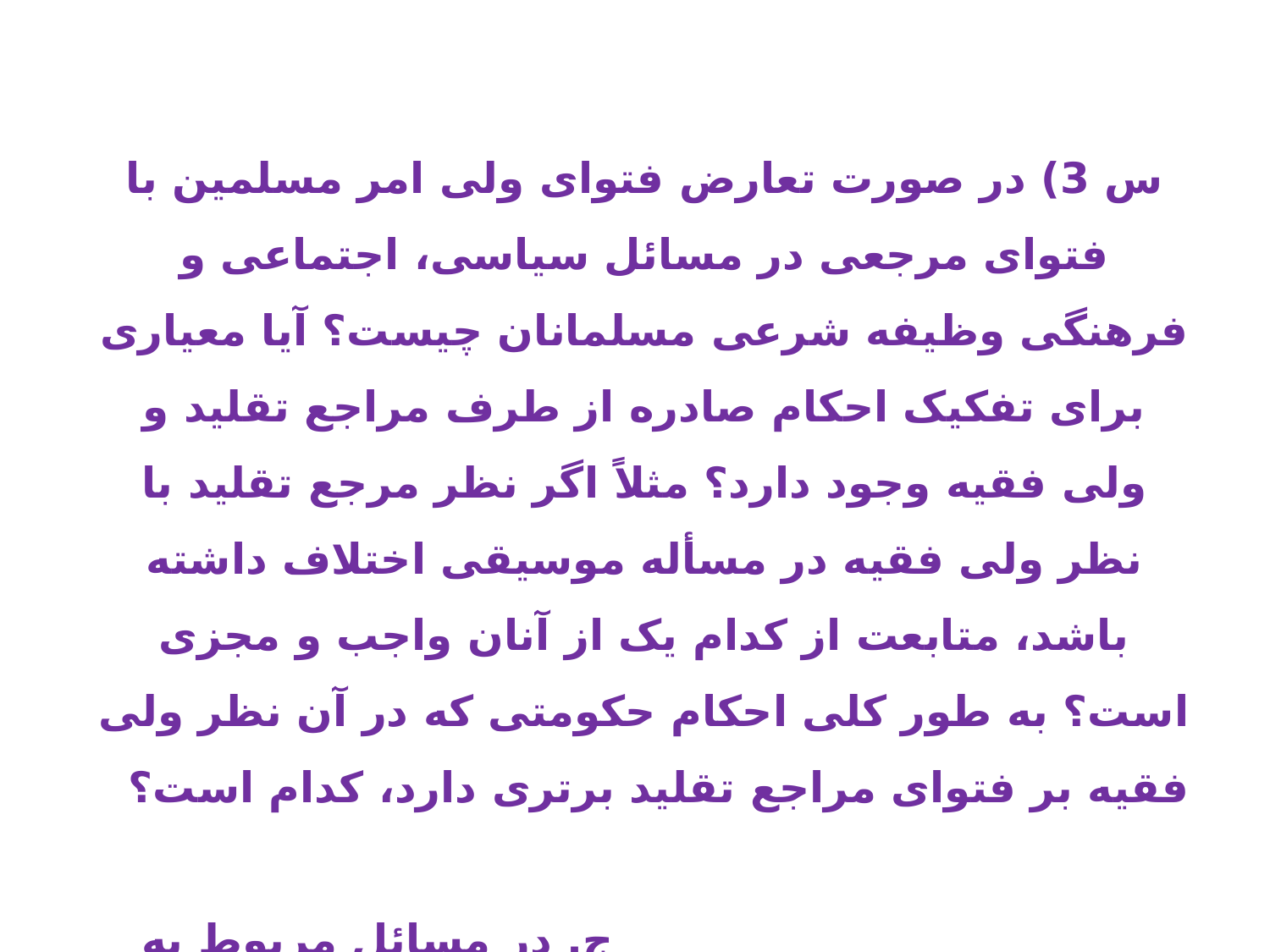

س 3) در صورت تعارض فتوای ولی امر مسلمین با فتوای مرجعی در مسائل سیاسی، اجتماعی و فرهنگی وظیفه شرعی مسلمانان چیست؟ آیا معیاری برای تفکیک احکام صادره از طرف مراجع تقلید و ولی فقیه وجود دارد؟ مثلاً اگر نظر مرجع تقلید با نظر ولی فقیه در مسأله موسیقی اختلاف داشته باشد، متابعت از کدام یک از آنان واجب و مجزی است؟ به طور کلی احکام حکومتی که در آن نظر ولی فقیه بر فتوای مراجع تقلید برتری دارد، کدام است؟                                                                                                                 ج. در مسائل مربوط به اداره کشور اسلامی و اموری که به عموم مسلمانان ارتباط دارد، نظر ولی امر مسلمین باید اطاعت شود. ولی در مسائل فردی محض، هر مکلفی باید از فتوای مرجع تقلیدش پیروی نماید.
 (اجوبه،س۵۲.)